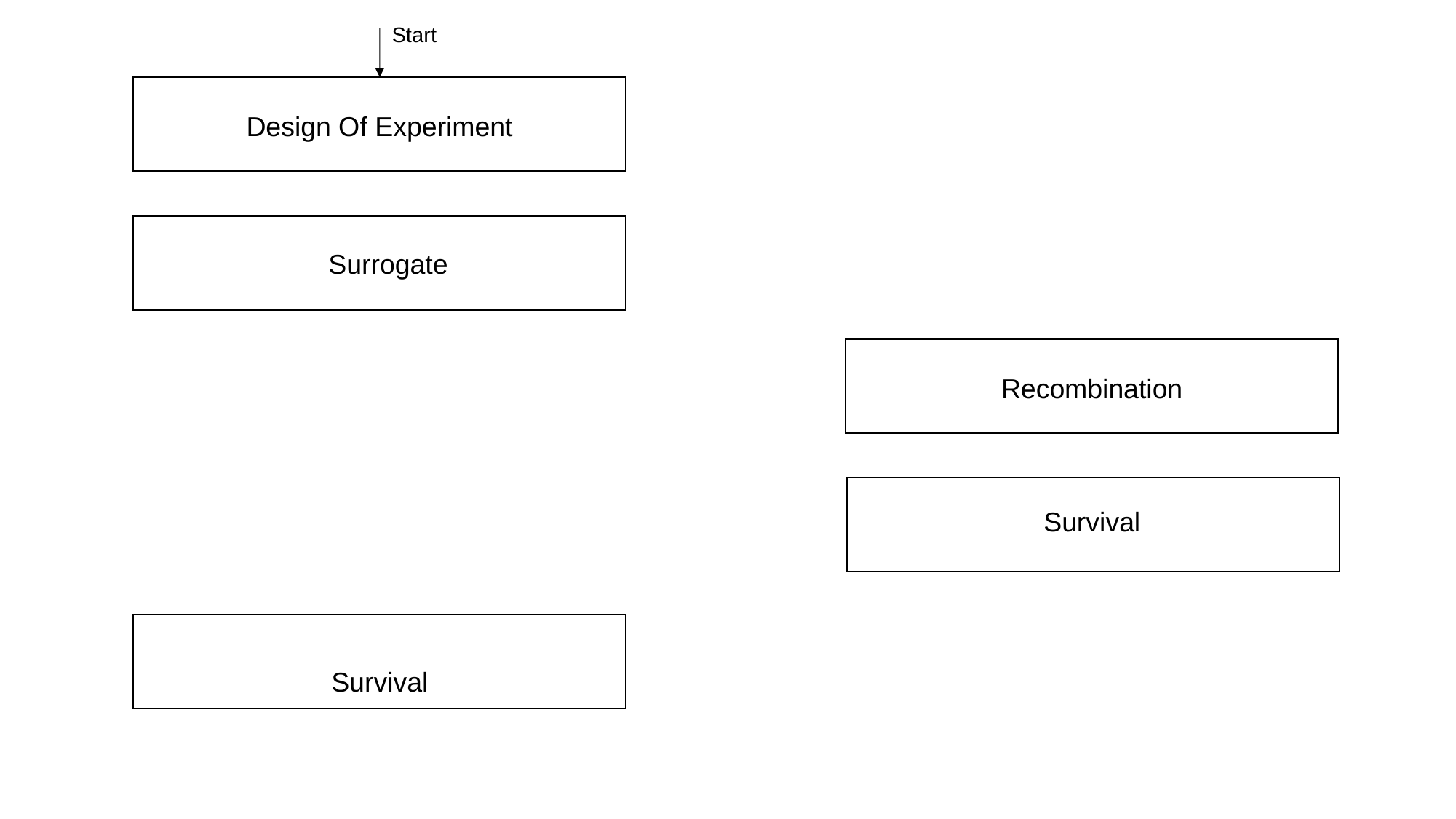

Start

Design Of Experiment

Surrogate

Recombination

Survival

Survival